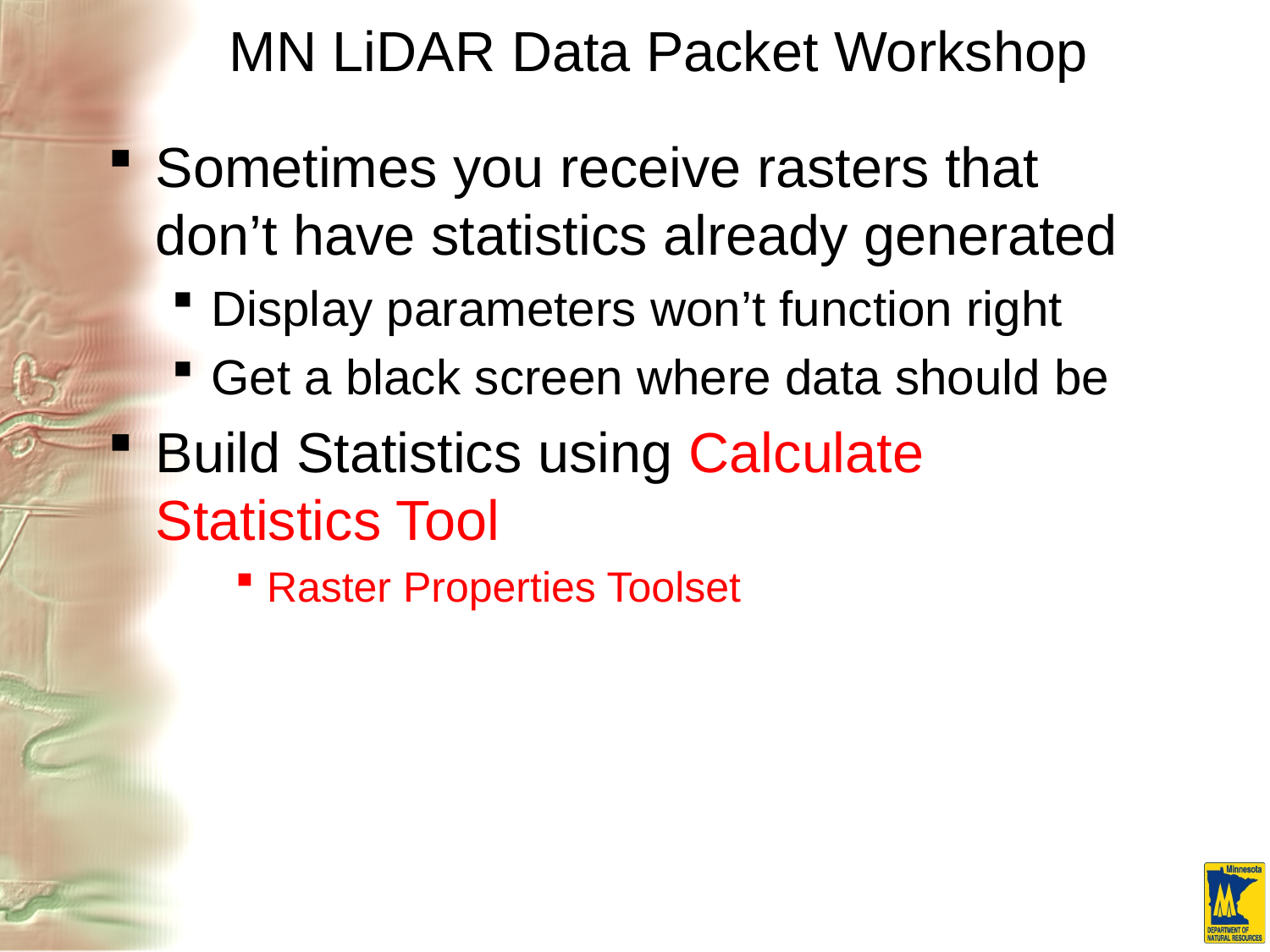

# MN LiDAR Data Packet Workshop
Sometimes you receive rasters that don’t have statistics already generated
Display parameters won’t function right
Get a black screen where data should be
Build Statistics using Calculate Statistics Tool
Raster Properties Toolset